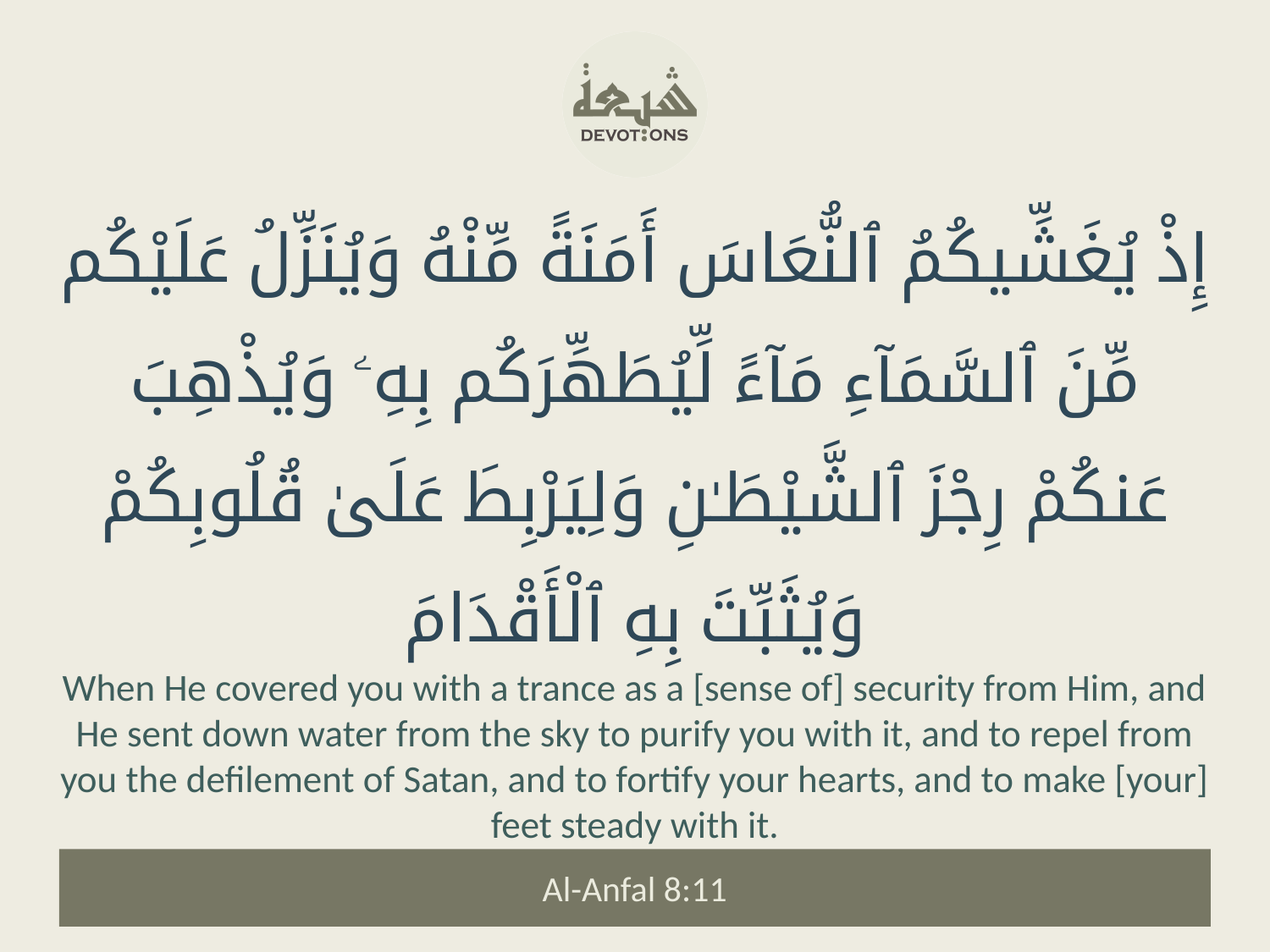

إِذْ يُغَشِّيكُمُ ٱلنُّعَاسَ أَمَنَةً مِّنْهُ وَيُنَزِّلُ عَلَيْكُم مِّنَ ٱلسَّمَآءِ مَآءً لِّيُطَهِّرَكُم بِهِۦ وَيُذْهِبَ عَنكُمْ رِجْزَ ٱلشَّيْطَـٰنِ وَلِيَرْبِطَ عَلَىٰ قُلُوبِكُمْ وَيُثَبِّتَ بِهِ ٱلْأَقْدَامَ
When He covered you with a trance as a [sense of] security from Him, and He sent down water from the sky to purify you with it, and to repel from you the defilement of Satan, and to fortify your hearts, and to make [your] feet steady with it.
Al-Anfal 8:11